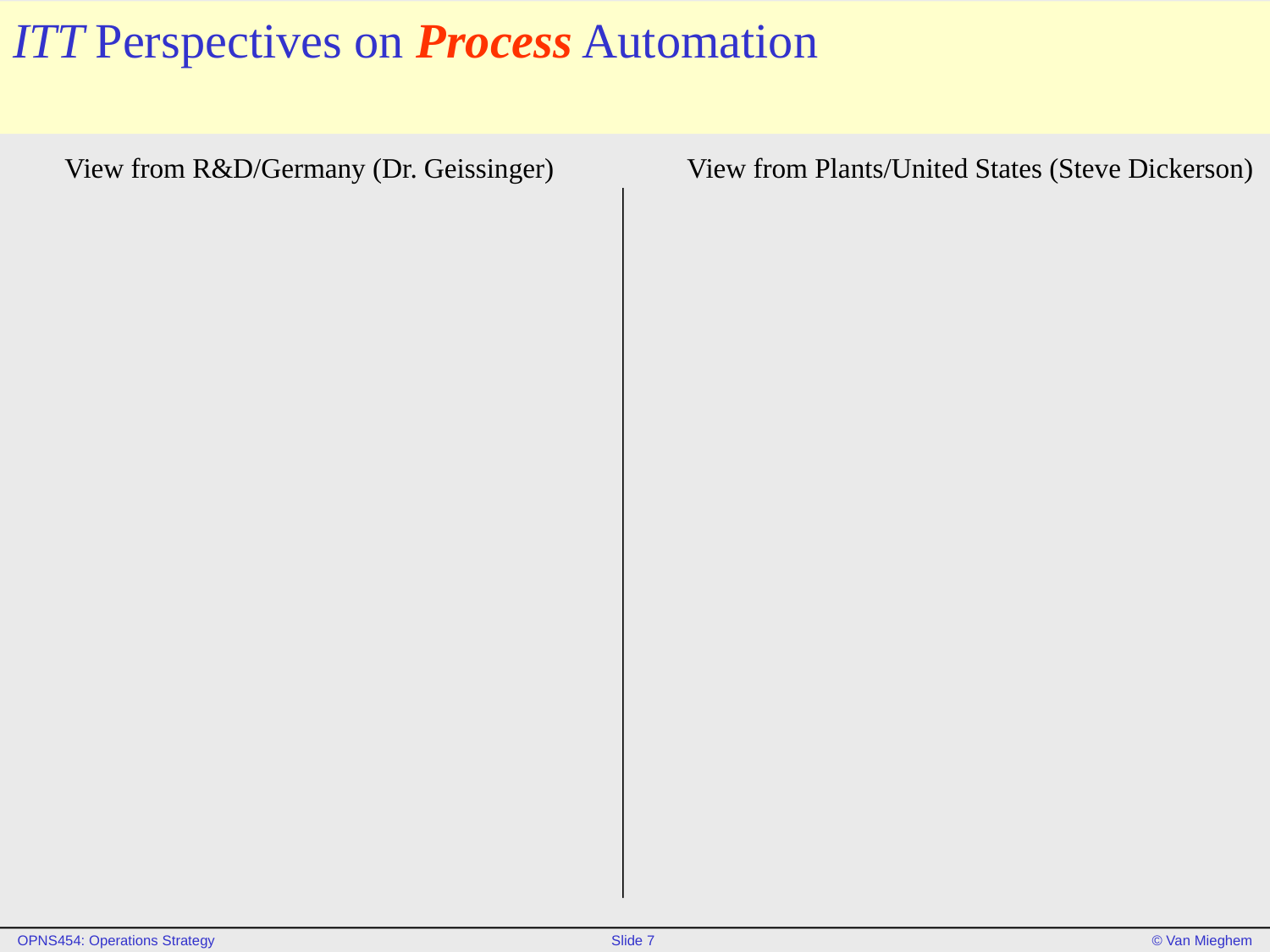

# ITT Perspectives on Process Automation
View from R&D/Germany (Dr. Geissinger)
View from Plants/United States (Steve Dickerson)